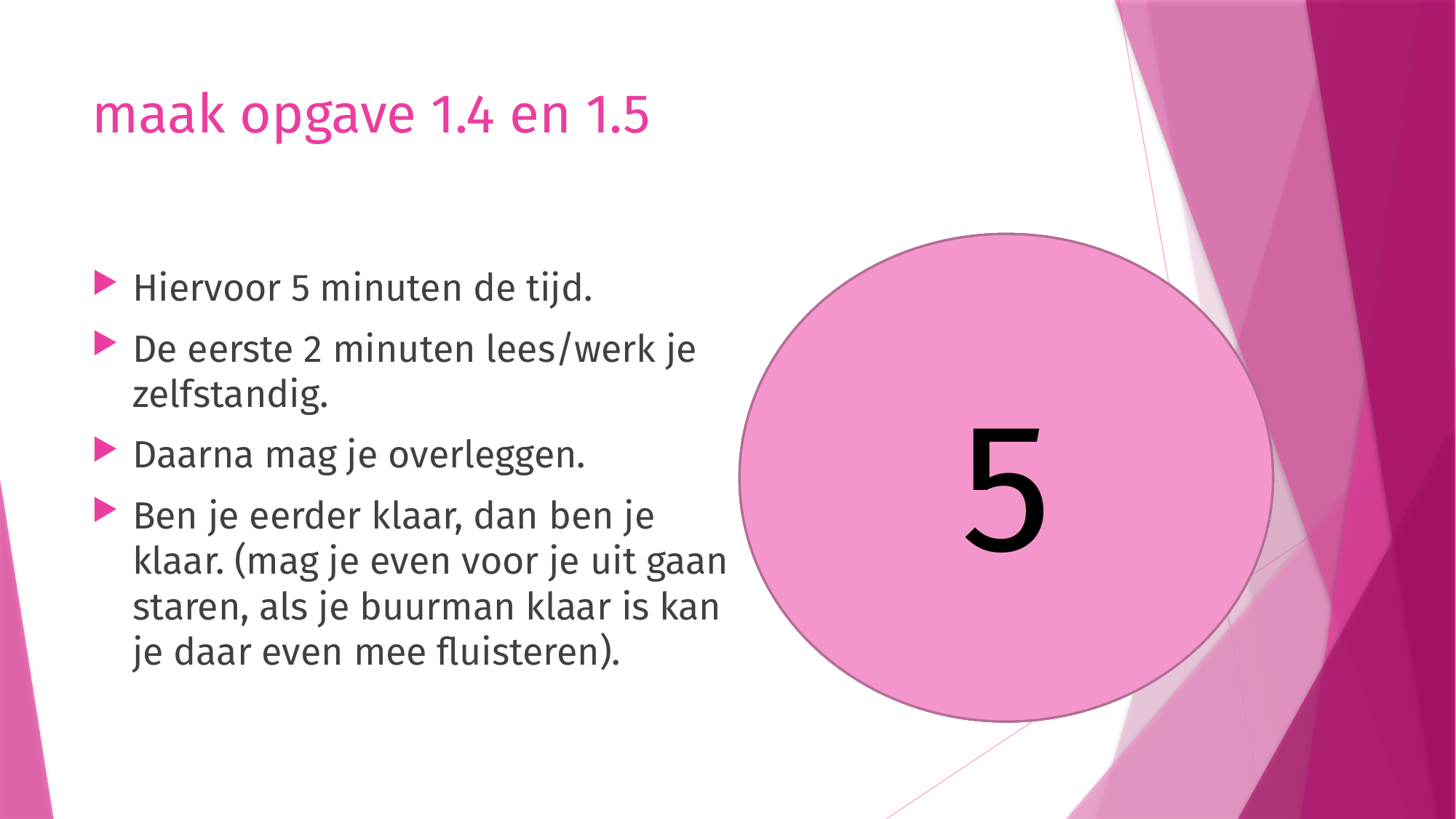

# maak opgave 1.4 en 1.5
5
4
3
1
2
Hiervoor 5 minuten de tijd.
De eerste 2 minuten lees/werk je zelfstandig.
Daarna mag je overleggen.
Ben je eerder klaar, dan ben je klaar. (mag je even voor je uit gaan staren, als je buurman klaar is kan je daar even mee fluisteren).